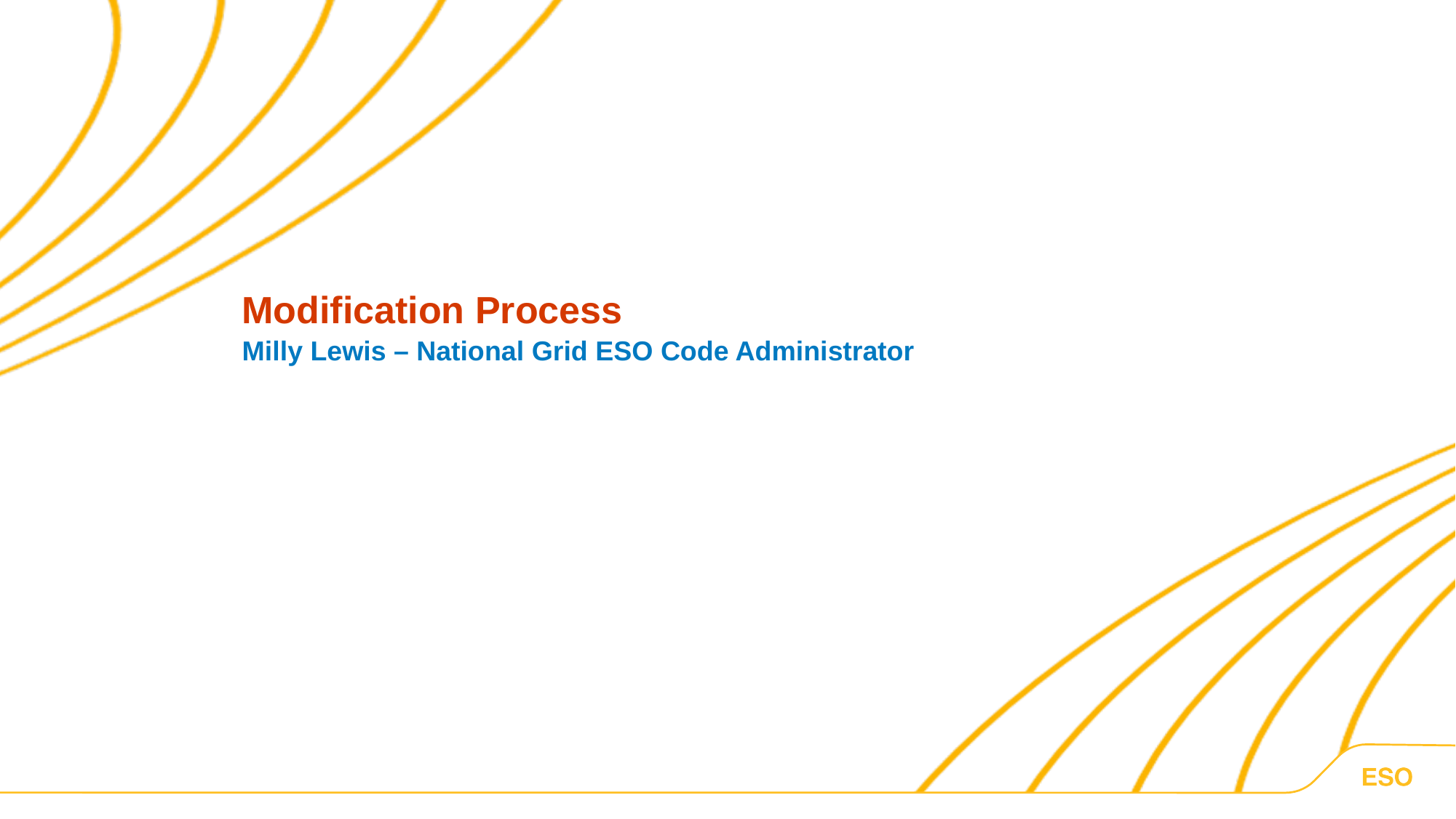

Modification Process
Milly Lewis – National Grid ESO Code Administrator